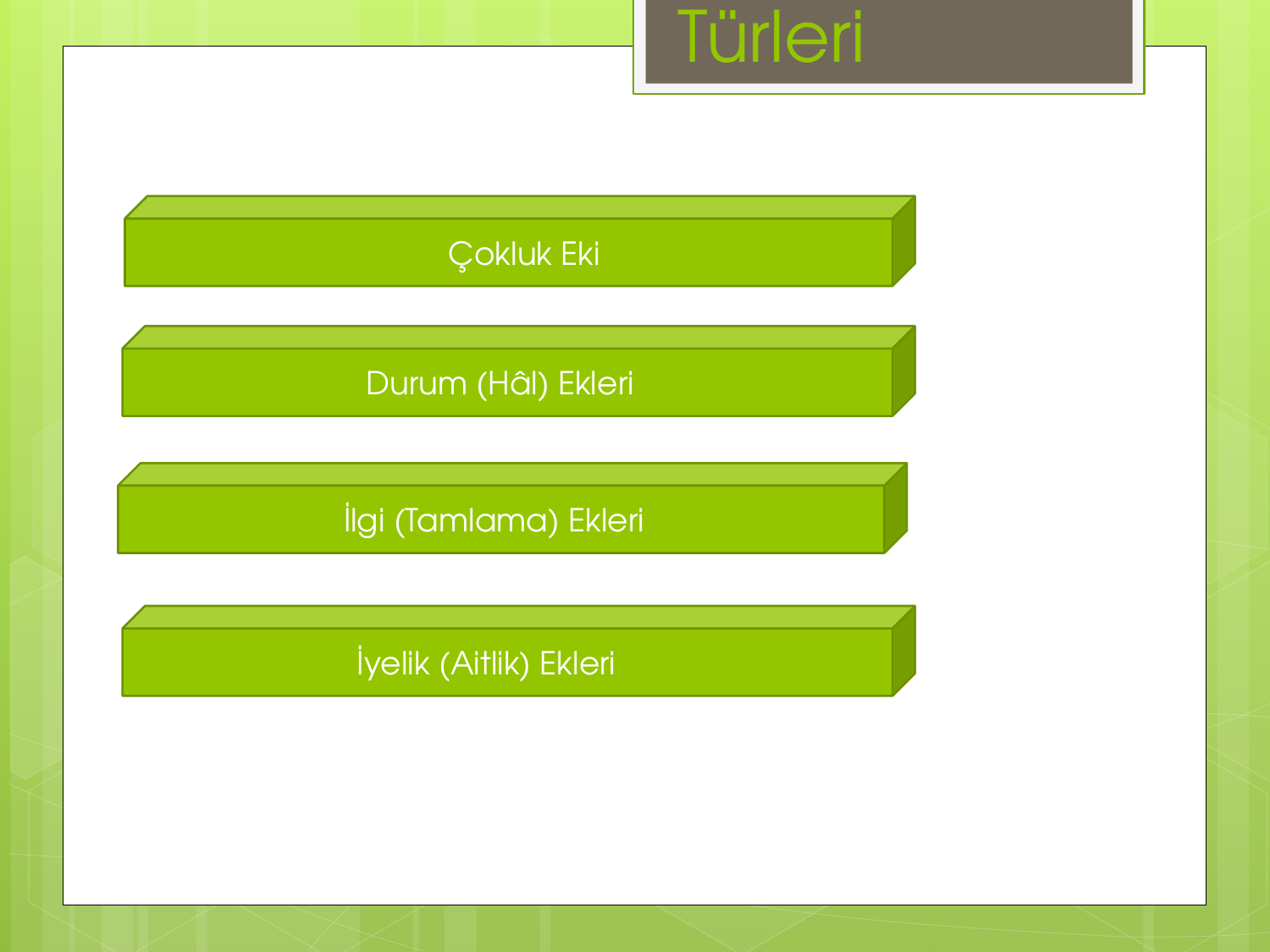

# Türleri
                                   Çokluk Eki
                          Durum (Hâl) Ekleri
                        İlgi (Tamlama) Ekleri
                         İyelik (Aitlik) Ekleri